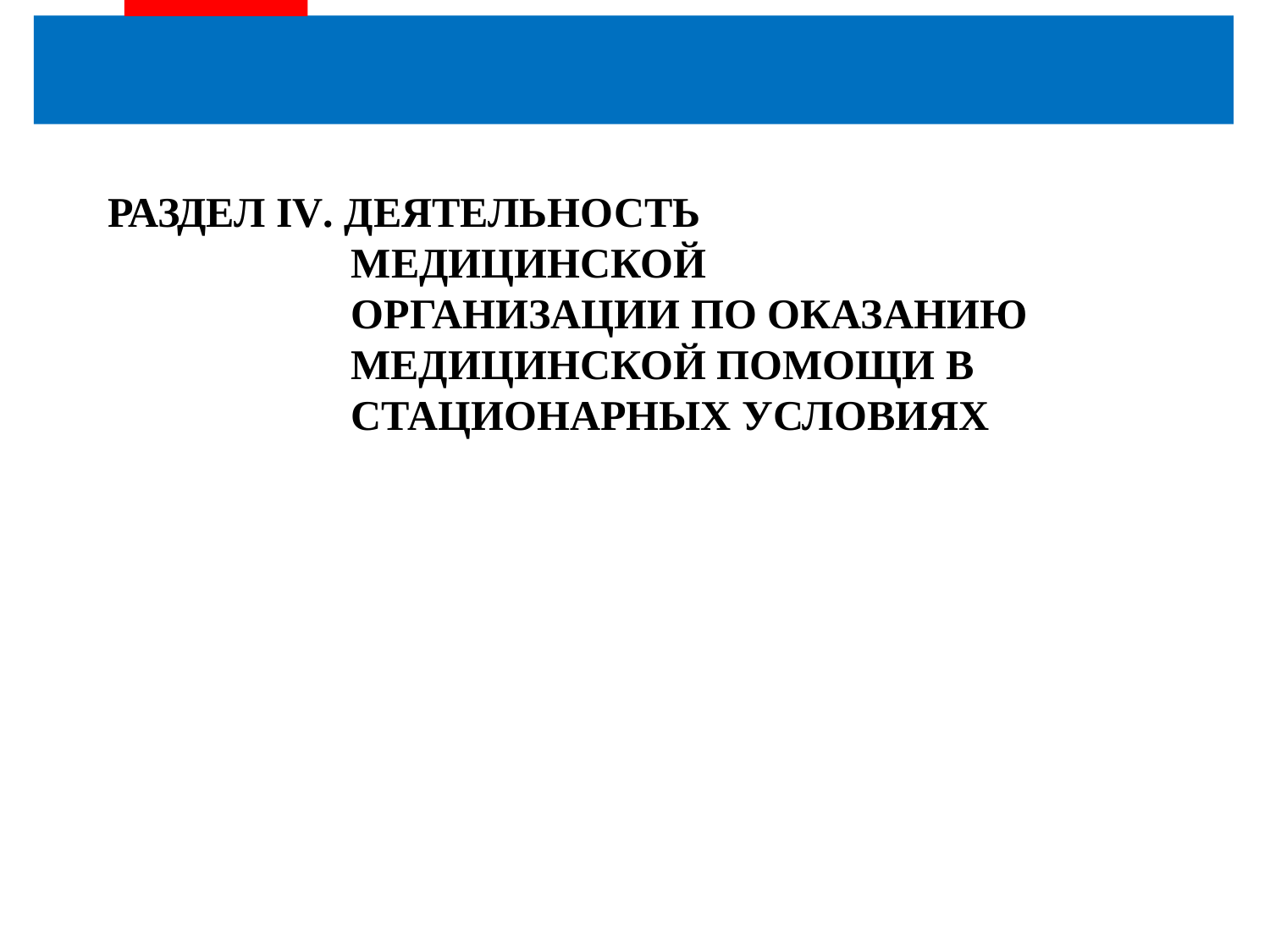

РАЗДЕЛ IV. ДЕЯТЕЛЬНОСТЬ
                       МЕДИЦИНСКОЙ
                       ОРГАНИЗАЦИИ ПО ОКАЗАНИЮ
                       МЕДИЦИНСКОЙ ПОМОЩИ В
                       СТАЦИОНАРНЫХ УСЛОВИЯХ